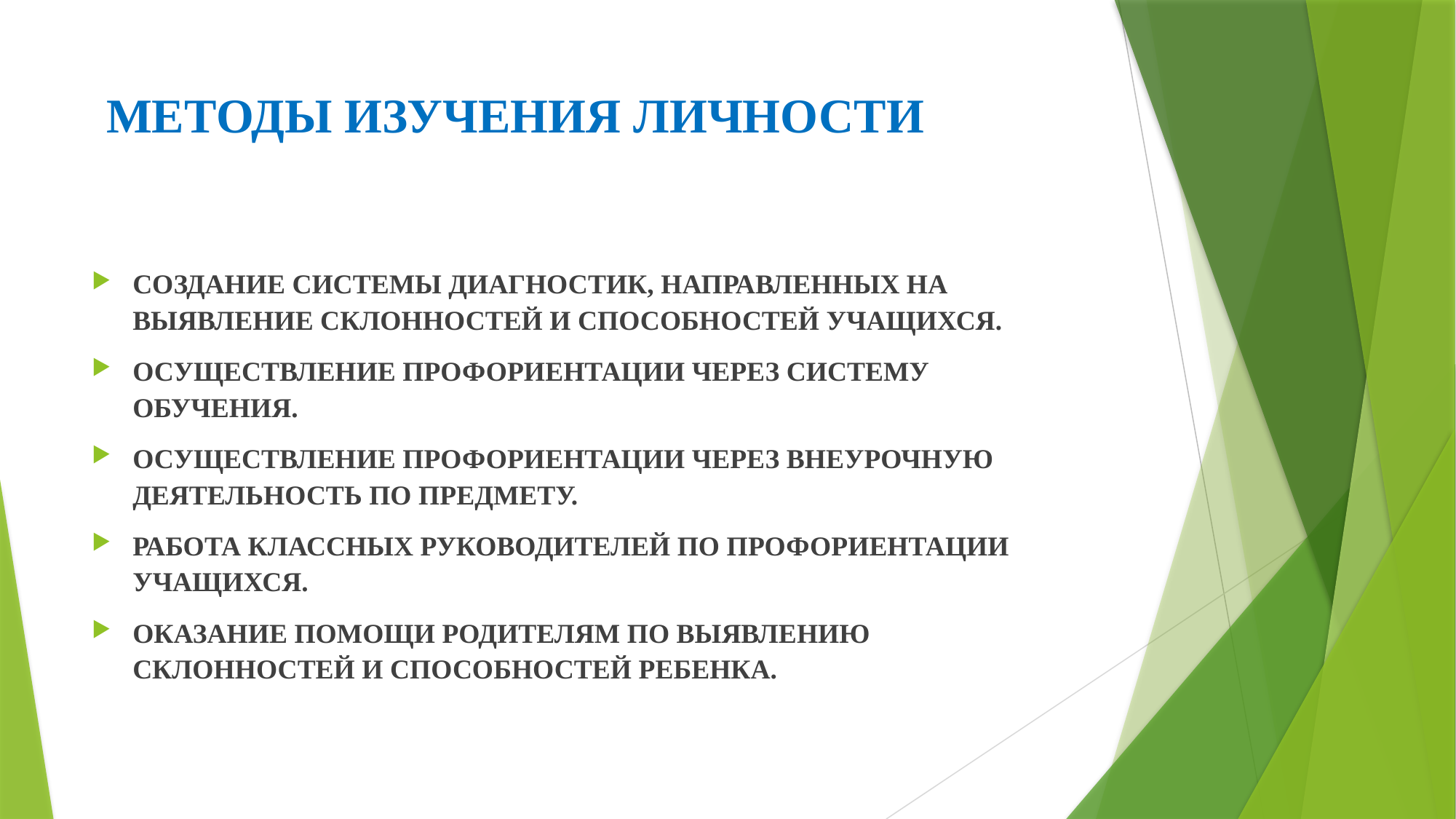

# МЕТОДЫ ИЗУЧЕНИЯ ЛИЧНОСТИ
СОЗДАНИЕ СИСТЕМЫ ДИАГНОСТИК, НАПРАВЛЕННЫХ НА ВЫЯВЛЕНИЕ СКЛОННОСТЕЙ И СПОСОБНОСТЕЙ УЧАЩИХСЯ.
ОСУЩЕСТВЛЕНИЕ ПРОФОРИЕНТАЦИИ ЧЕРЕЗ СИСТЕМУ ОБУЧЕНИЯ.
ОСУЩЕСТВЛЕНИЕ ПРОФОРИЕНТАЦИИ ЧЕРЕЗ ВНЕУРОЧНУЮ ДЕЯТЕЛЬНОСТЬ ПО ПРЕДМЕТУ.
РАБОТА КЛАССНЫХ РУКОВОДИТЕЛЕЙ ПО ПРОФОРИЕНТАЦИИ УЧАЩИХСЯ.
ОКАЗАНИЕ ПОМОЩИ РОДИТЕЛЯМ ПО ВЫЯВЛЕНИЮ СКЛОННОСТЕЙ И СПОСОБНОСТЕЙ РЕБЕНКА.